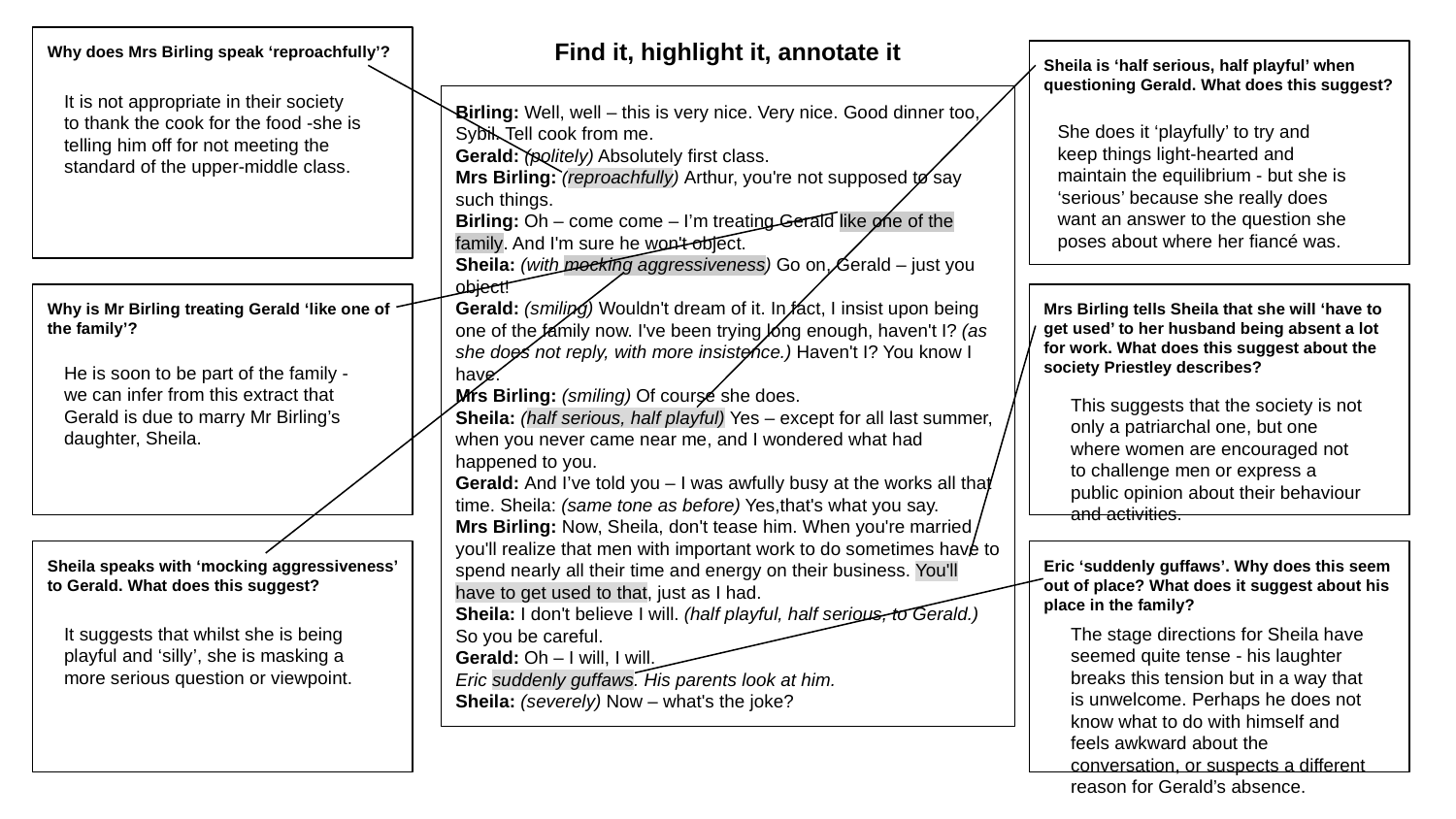

Find it, highlight it, annotate it
Why does Mrs Birling speak ‘reproachfully’?
Sheila is ‘half serious, half playful’ when questioning Gerald. What does this suggest?
It is not appropriate in their society to thank the cook for the food -she is telling him off for not meeting the standard of the upper-middle class.
Birling: Well, well – this is very nice. Very nice. Good dinner too, Sybil. Tell cook from me.
Gerald: (politely) Absolutely first class.
Mrs Birling: (reproachfully) Arthur, you're not supposed to say such things.
Birling: Oh – come come – I’m treating Gerald like one of the family. And I'm sure he won't object.
Sheila: (with mocking aggressiveness) Go on, Gerald – just you object!
Gerald: (smiling) Wouldn't dream of it. In fact, I insist upon being one of the family now. I've been trying long enough, haven't I? (as she does not reply, with more insistence.) Haven't I? You know I have.
Mrs Birling: (smiling) Of course she does.
Sheila: (half serious, half playful) Yes – except for all last summer, when you never came near me, and I wondered what had happened to you.
Gerald: And I’ve told you – I was awfully busy at the works all that time. Sheila: (same tone as before) Yes,that's what you say.
Mrs Birling: Now, Sheila, don't tease him. When you're married you'll realize that men with important work to do sometimes have to spend nearly all their time and energy on their business. You'll have to get used to that, just as I had.
Sheila: I don't believe I will. (half playful, half serious, to Gerald.) So you be careful.
Gerald: Oh – I will, I will.
Eric suddenly guffaws. His parents look at him.
Sheila: (severely) Now – what's the joke?
She does it ‘playfully’ to try and keep things light-hearted and maintain the equilibrium - but she is ‘serious’ because she really does want an answer to the question she poses about where her fiancé was.
Why is Mr Birling treating Gerald ‘like one of the family’?
Mrs Birling tells Sheila that she will ‘have to get used’ to her husband being absent a lot for work. What does this suggest about the society Priestley describes?
He is soon to be part of the family - we can infer from this extract that Gerald is due to marry Mr Birling’s daughter, Sheila.
This suggests that the society is not only a patriarchal one, but one where women are encouraged not to challenge men or express a public opinion about their behaviour and activities.
Sheila speaks with ‘mocking aggressiveness’ to Gerald. What does this suggest?
Eric ‘suddenly guffaws’. Why does this seem out of place? What does it suggest about his place in the family?
It suggests that whilst she is being playful and ‘silly’, she is masking a more serious question or viewpoint.
The stage directions for Sheila have seemed quite tense - his laughter breaks this tension but in a way that is unwelcome. Perhaps he does not know what to do with himself and feels awkward about the conversation, or suspects a different reason for Gerald’s absence.